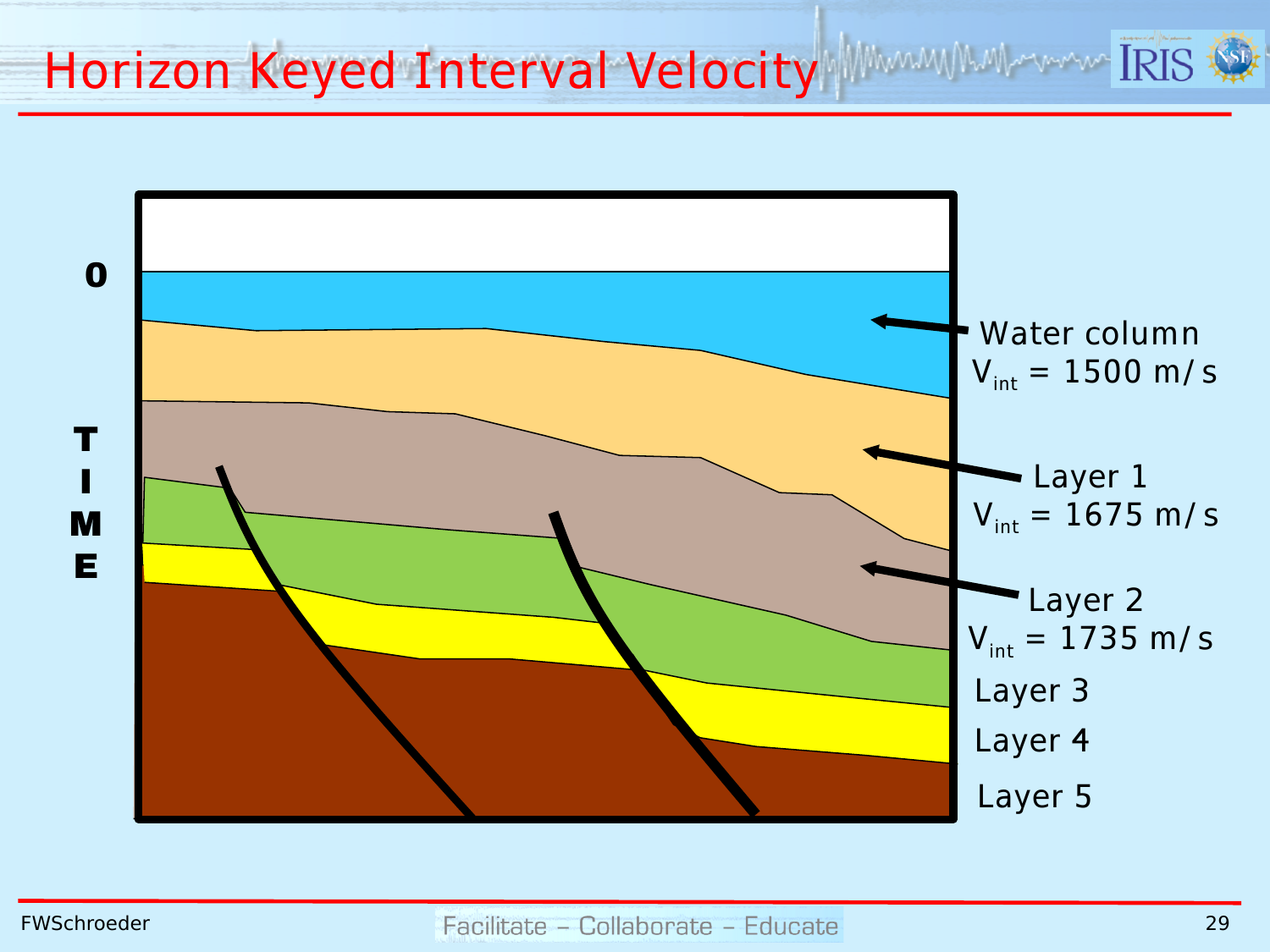

# Horizon Keyed Interval Velocity

0
Water column
Vint = 1500 m/s

T
I
M
E

Layer 1
Vint = 1675 m/s

Layer 2
Vint = 1735 m/s
Layer 3
Layer 4
Layer 5